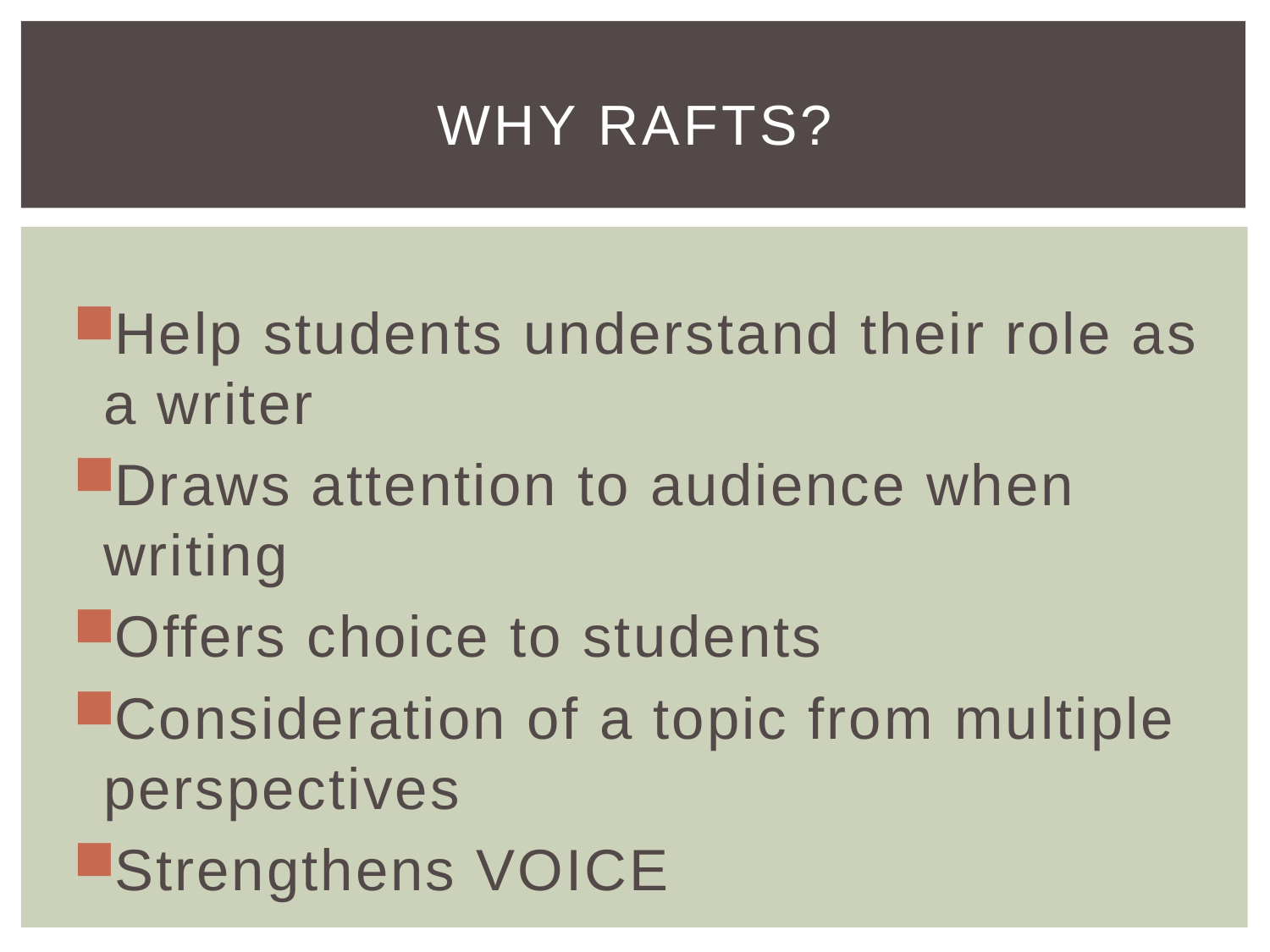

# Why RAFTS?

Help students understand their role as a writer
Draws attention to audience when writing
Offers choice to students
Consideration of a topic from multiple perspectives
Strengthens VOICE